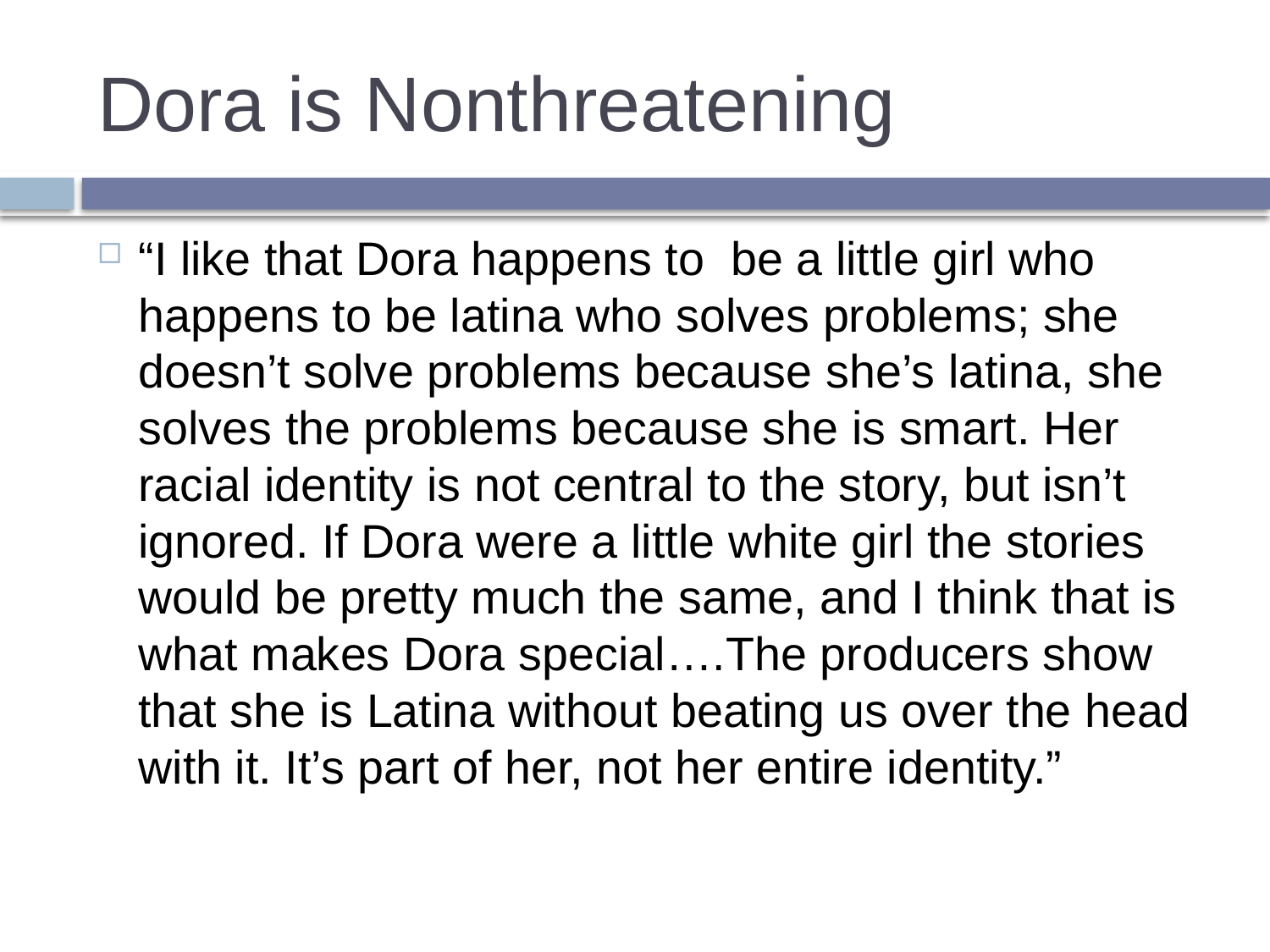

# Dora is Nonthreatening
“I like that Dora happens to  be a little girl who happens to be latina who solves problems; she doesn’t solve problems because she’s latina, she solves the problems because she is smart. Her racial identity is not central to the story, but isn’t ignored. If Dora were a little white girl the stories would be pretty much the same, and I think that is what makes Dora special….The producers show that she is Latina without beating us over the head with it. It’s part of her, not her entire identity.”